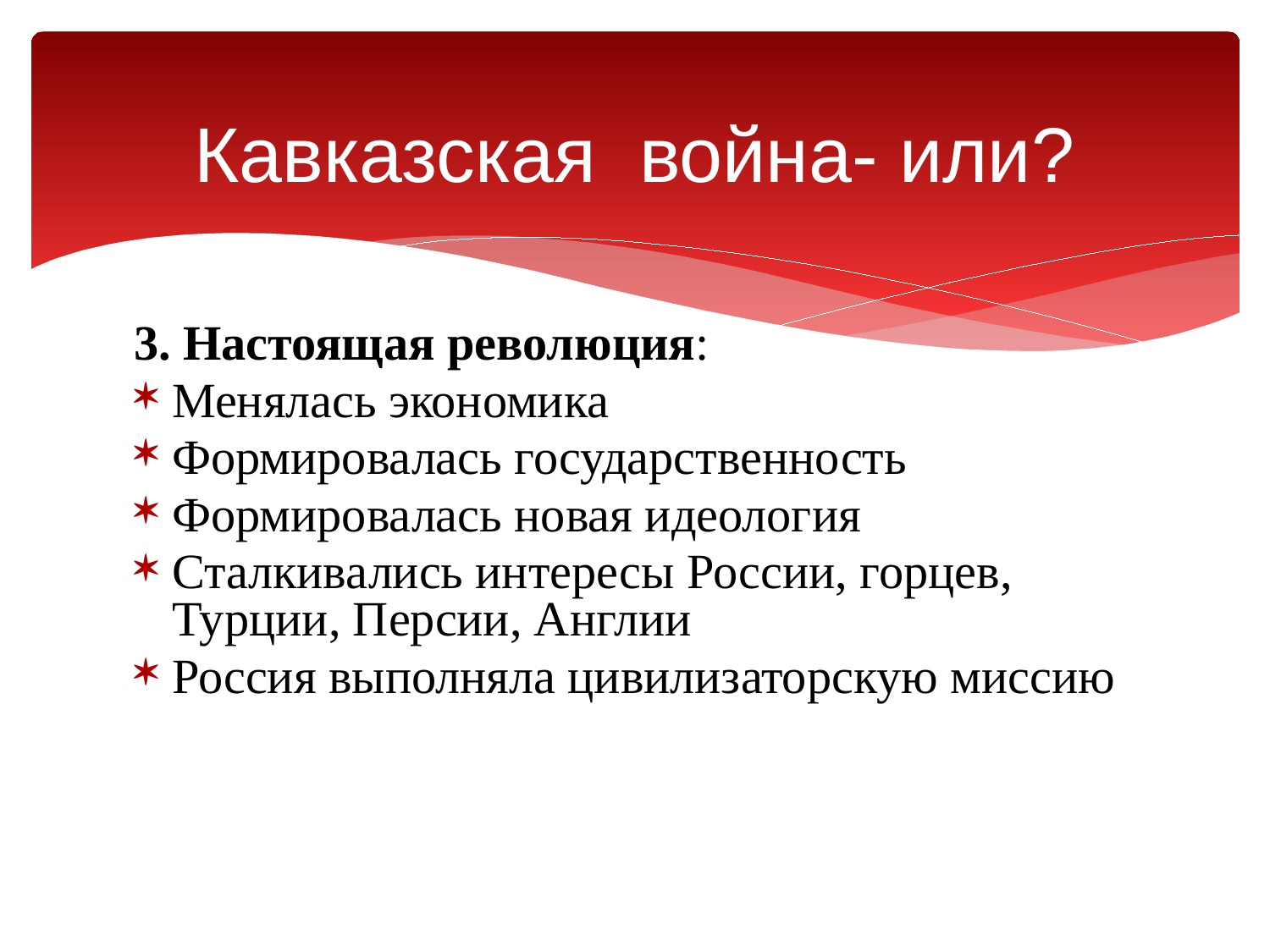

# Кавказская  война- или?
3. Настоящая революция:
Менялась экономика
Формировалась государственность
Формировалась новая идеология
Сталкивались интересы России, горцев, Турции, Персии, Англии
Россия выполняла цивилизаторскую миссию